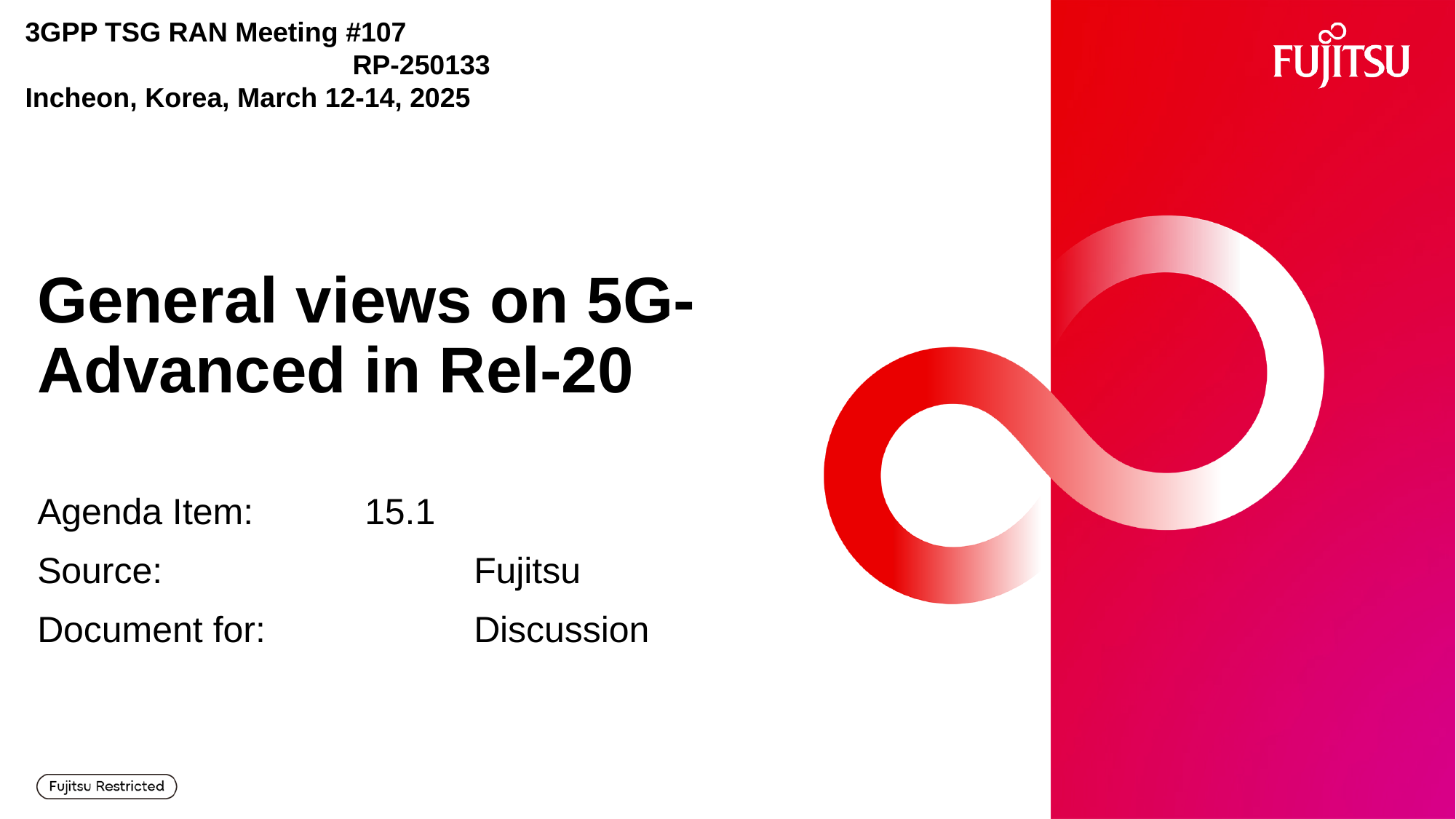

3GPP TSG RAN Meeting #107									RP-250133
Incheon, Korea, March 12-14, 2025
# General views on 5G-Advanced in Rel-20

Agenda Item:		15.1
Source:			Fujitsu
Document for:		Discussion